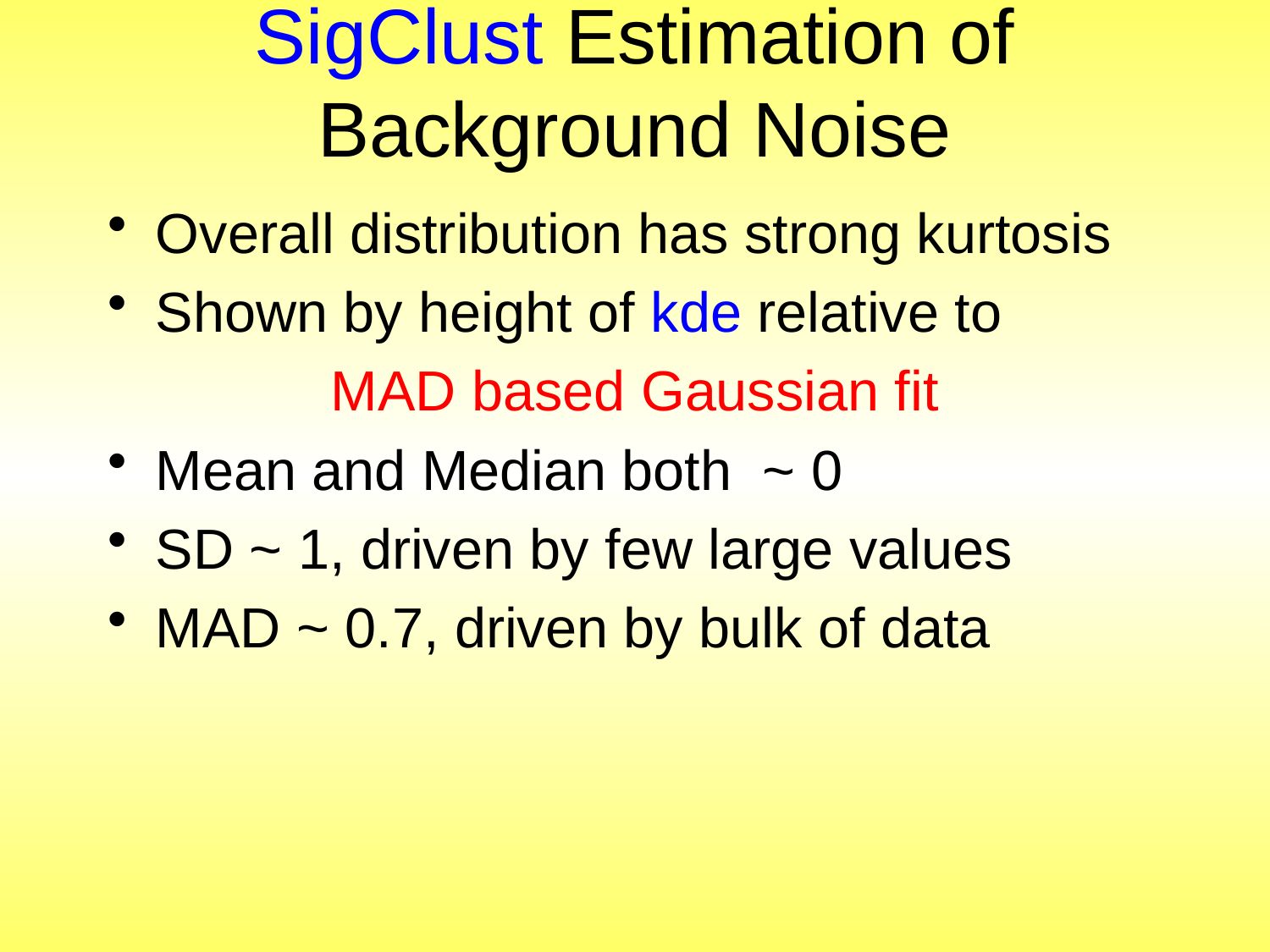

# SigClust Estimation of Background Noise
Overall distribution has strong kurtosis
Shown by height of kde relative to
MAD based Gaussian fit
Mean and Median both  ~ 0
SD ~ 1, driven by few large values
MAD ~ 0.7, driven by bulk of data